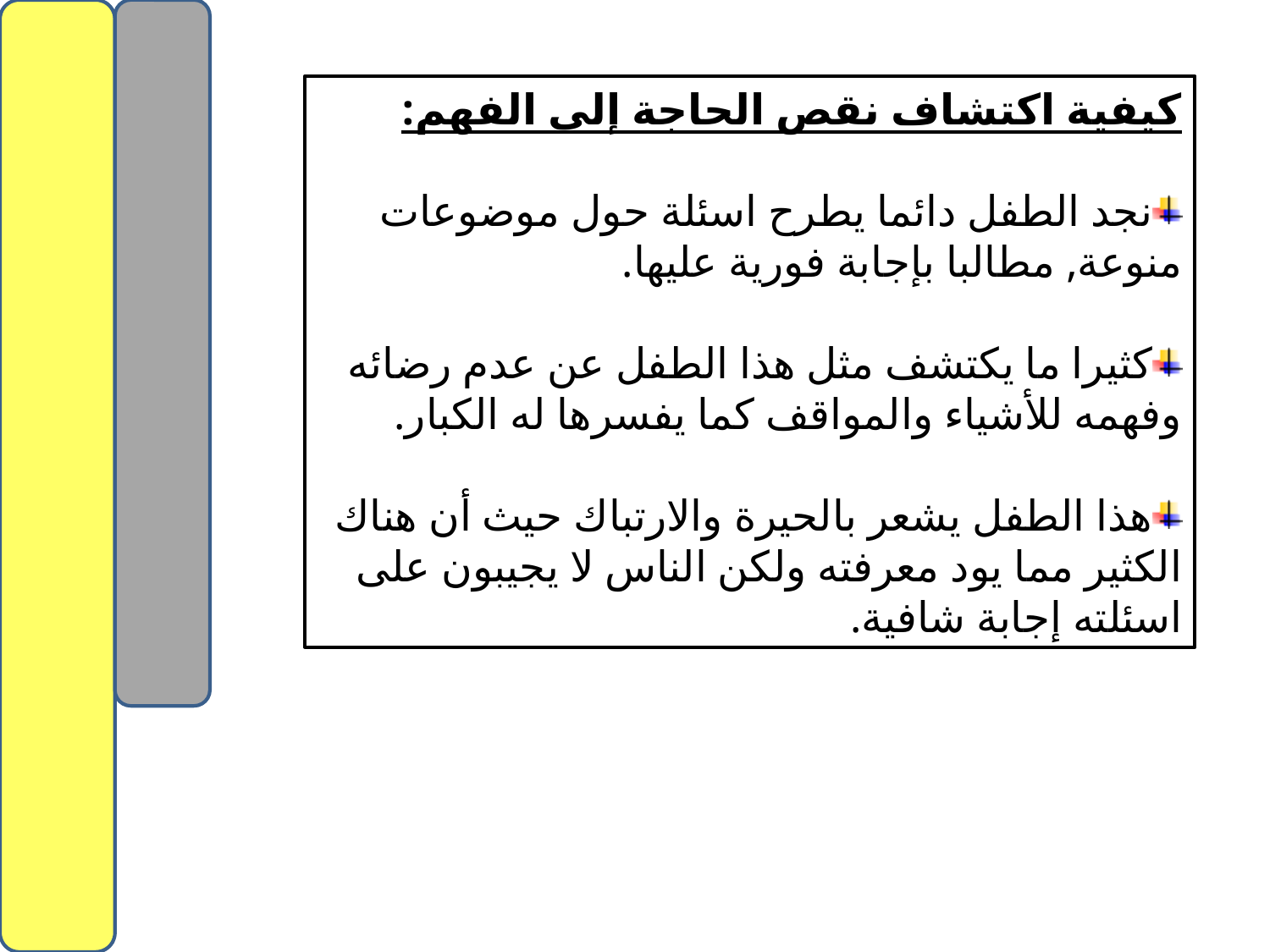

كيفية اكتشاف نقص الحاجة إلى الفهم:

نجد الطفل دائما يطرح اسئلة حول موضوعات منوعة, مطالبا بإجابة فورية عليها.

كثيرا ما يكتشف مثل هذا الطفل عن عدم رضائه وفهمه للأشياء والمواقف كما يفسرها له الكبار.

هذا الطفل يشعر بالحيرة والارتباك حيث أن هناك الكثير مما يود معرفته ولكن الناس لا يجيبون على اسئلته إجابة شافية.